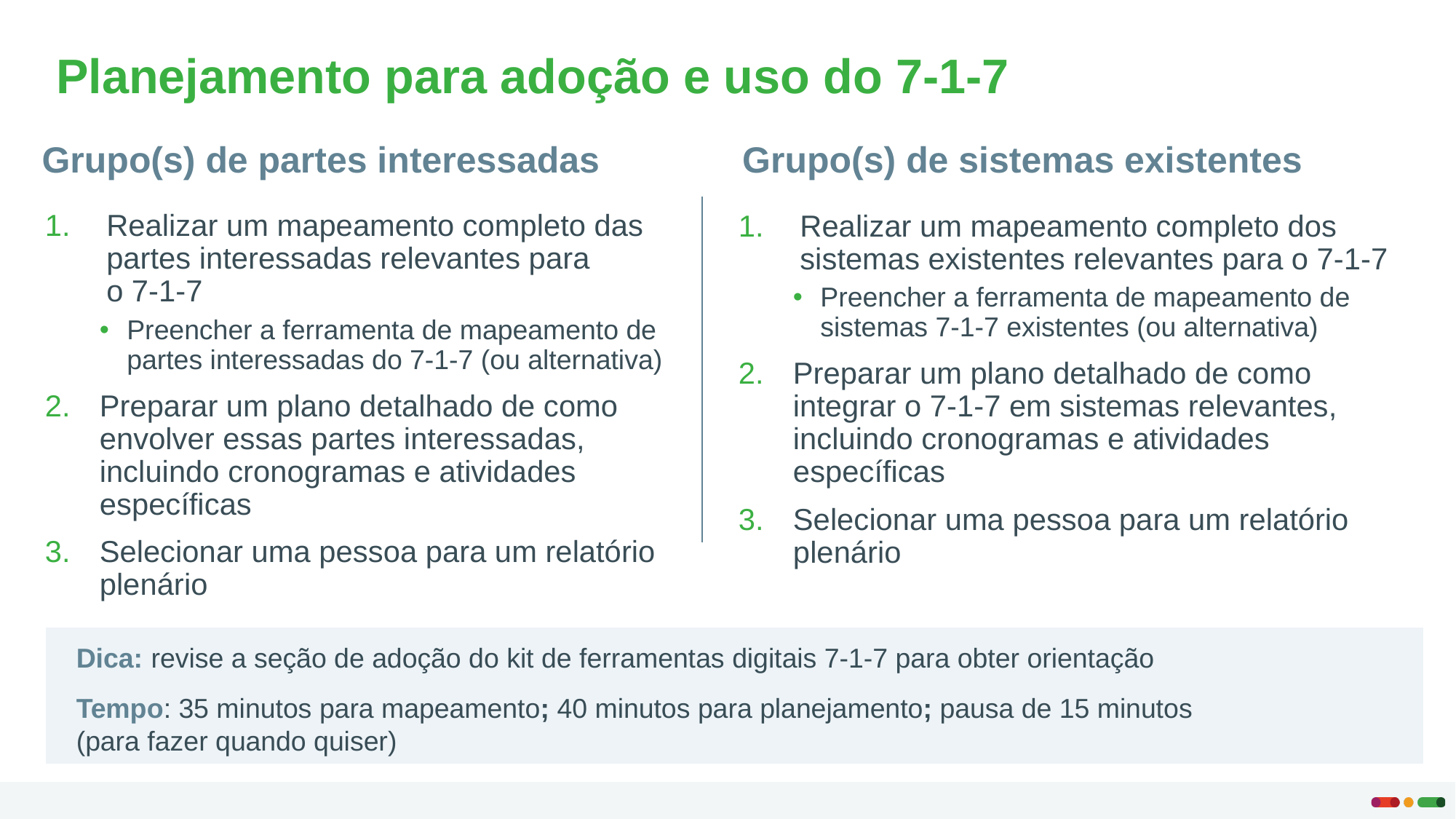

Planejamento para adoção e uso do 7-1-7
Grupo(s) de partes interessadas
Grupo(s) de sistemas existentes
Realizar um mapeamento completo das partes interessadas relevantes para
o 7-1-7
Preencher a ferramenta de mapeamento de partes interessadas do 7-1-7 (ou alternativa)
Preparar um plano detalhado de como envolver essas partes interessadas, incluindo cronogramas e atividades específicas
Selecionar uma pessoa para um relatório plenário

Realizar um mapeamento completo dos sistemas existentes relevantes para o 7-1-7
Preencher a ferramenta de mapeamento de sistemas 7-1-7 existentes (ou alternativa)
Preparar um plano detalhado de como integrar o 7-1-7 em sistemas relevantes, incluindo cronogramas e atividades específicas
Selecionar uma pessoa para um relatório plenário

Dica: revise a seção de adoção do kit de ferramentas digitais 7-1-7 para obter orientação

Tempo: 35 minutos para mapeamento; 40 minutos para planejamento; pausa de 15 minutos
(para fazer quando quiser)